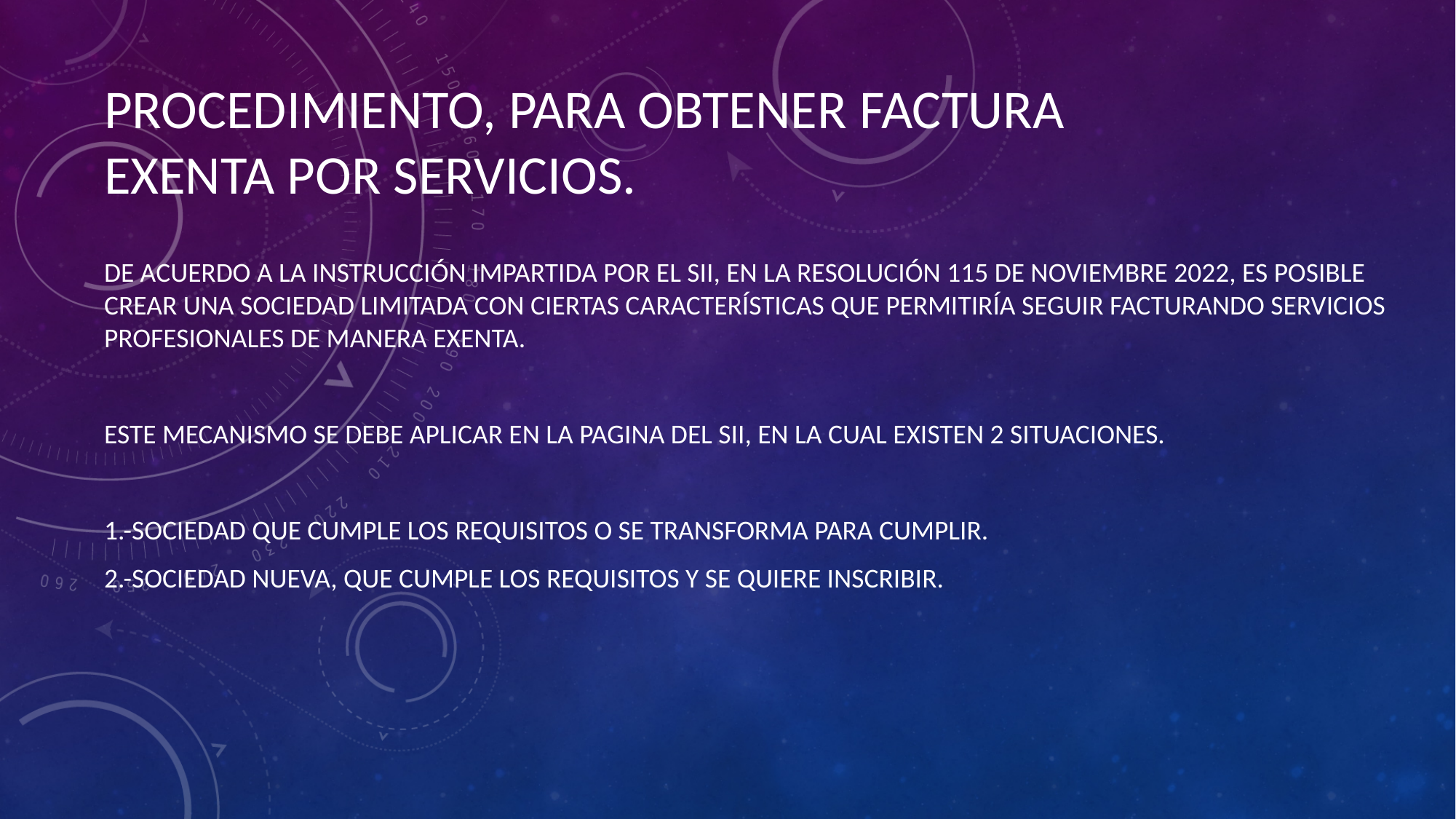

# Procedimiento, para obtener factura exenta por servicios.
De acuerdo a la instrucción impartida por el SII, en la resolución 115 de noviembre 2022, es posible crear una sociedad limitada con ciertas características que permitiría seguir facturando servicios profesionales de manera exenta.

ESTE MECANISMO SE DEBE APLICAR EN LA PAGINA DEL Sii, en la cual existen 2 situaciones.

1.-sociedad que cumple los requisitos o se transforma para cumplir.
2.-sociedad nueva, que cumple los requisitos y se quiere inscribir.